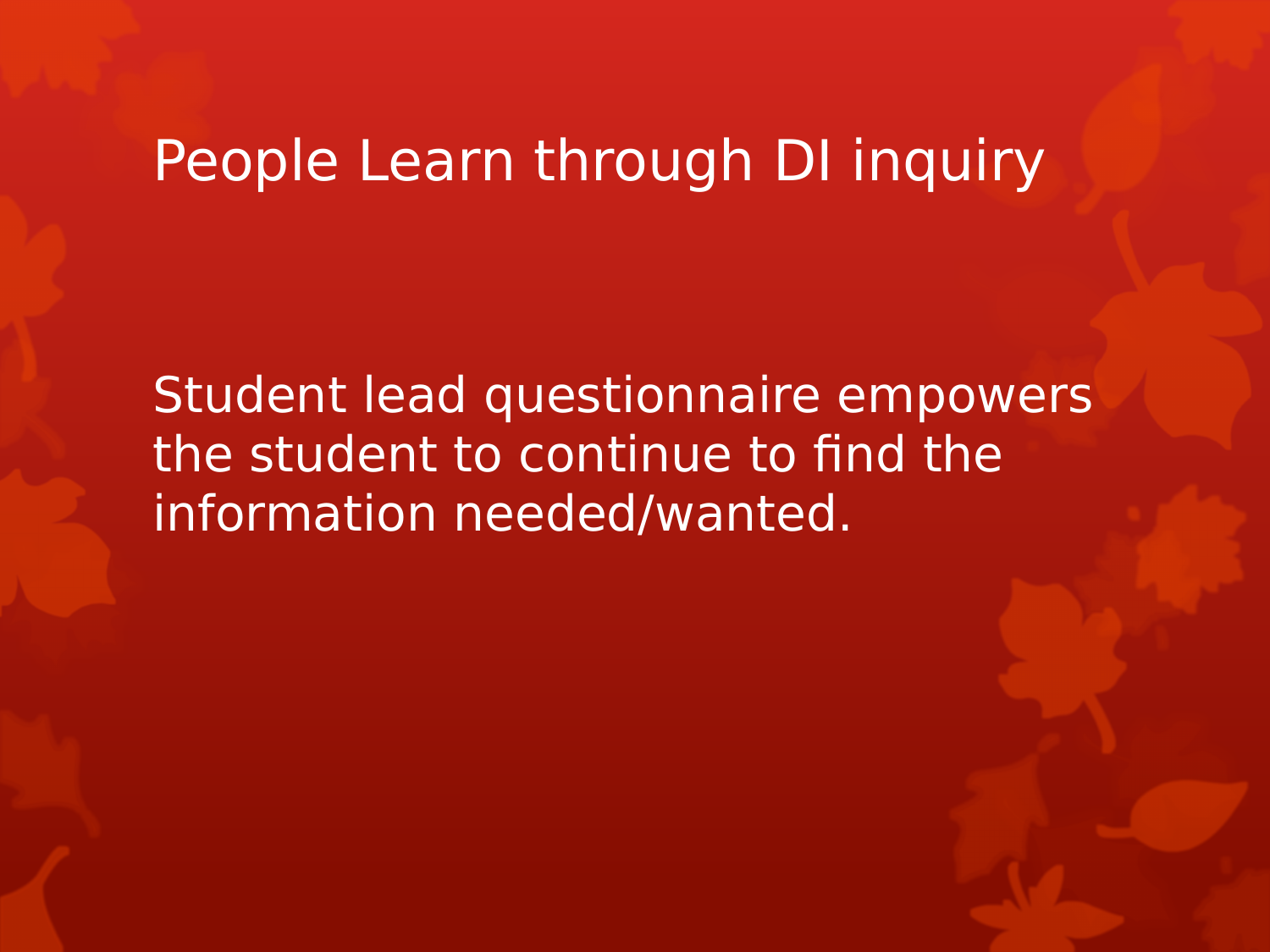

# People Learn through DI inquiry
Student lead questionnaire empowers the student to continue to find the information needed/wanted.